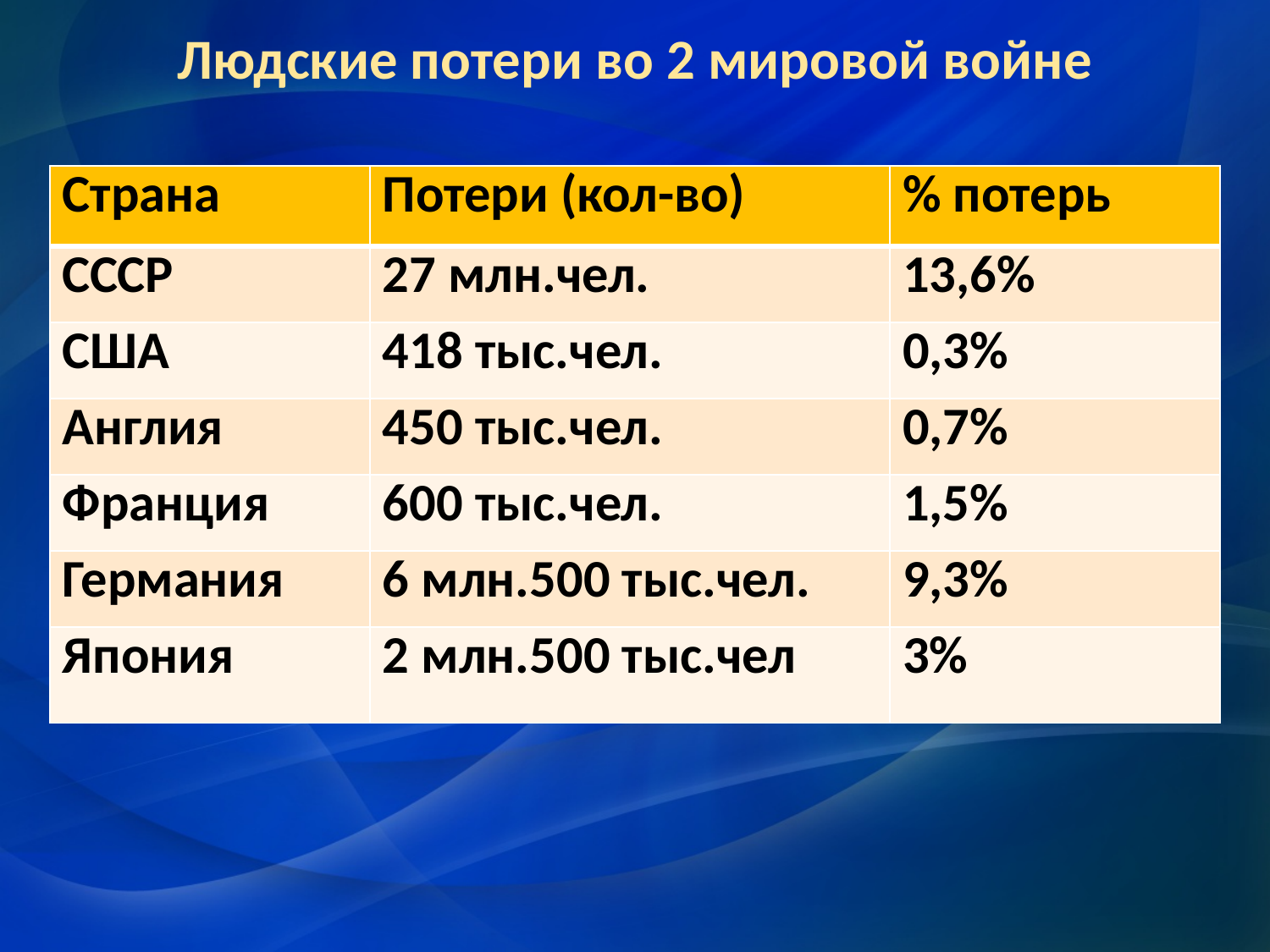

Людские потери во 2 мировой войне
| Страна | Потери (кол-во) | % потерь |
| --- | --- | --- |
| СССР | 27 млн.чел. | 13,6% |
| США | 418 тыс.чел. | 0,3% |
| Англия | 450 тыс.чел. | 0,7% |
| Франция | 600 тыс.чел. | 1,5% |
| Германия | 6 млн.500 тыс.чел. | 9,3% |
| Япония | 2 млн.500 тыс.чел | 3% |